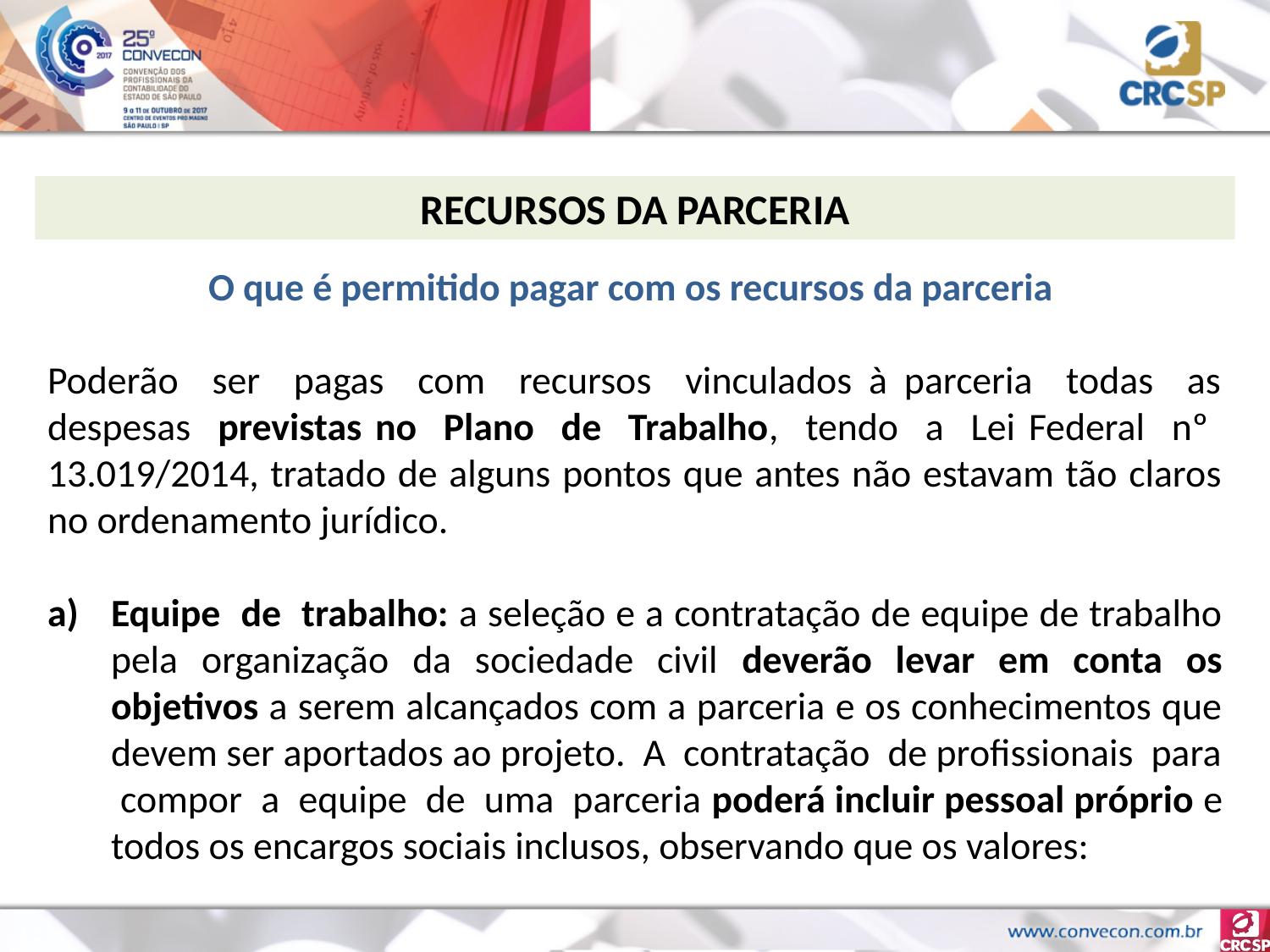

RECURSOS DA PARCERIA
O que é permitido pagar com os recursos da parceria

Poderão  ser  pagas  com  recursos  vinculados à parceria  todas  as despesas  previstas no  Plano  de  Trabalho,  tendo  a  Lei Federal  nº  13.019/2014, tratado de alguns pontos que antes não estavam tão claros no ordenamento jurídico.

Equipe  de  trabalho: a seleção e a contratação de equipe de trabalho pela organização da sociedade civil deverão levar em conta os objetivos a serem alcançados com a parceria e os conhecimentos que devem ser aportados ao projeto.  A  contratação  de profissionais  para  compor  a  equipe  de  uma  parceria poderá incluir pessoal próprio e todos os encargos sociais inclusos, observando que os valores: